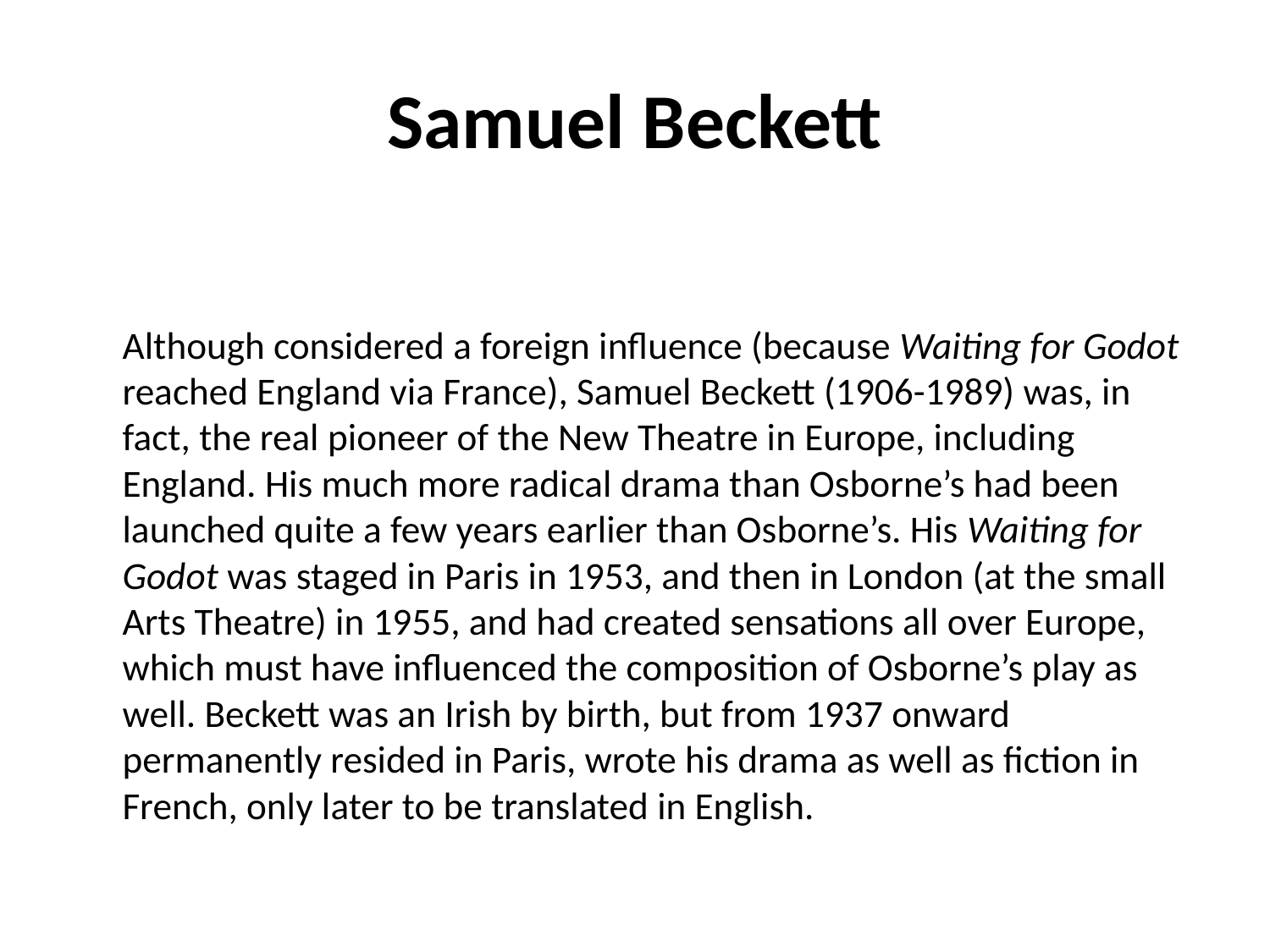

# Samuel Beckett
Although considered a foreign influence (because Waiting for Godot reached England via France), Samuel Beckett (1906-1989) was, in fact, the real pioneer of the New Theatre in Europe, including England. His much more radical drama than Osborne’s had been launched quite a few years earlier than Osborne’s. His Waiting for Godot was staged in Paris in 1953, and then in London (at the small Arts Theatre) in 1955, and had created sensations all over Europe, which must have influenced the composition of Osborne’s play as well. Beckett was an Irish by birth, but from 1937 onward permanently resided in Paris, wrote his drama as well as fiction in French, only later to be translated in English.